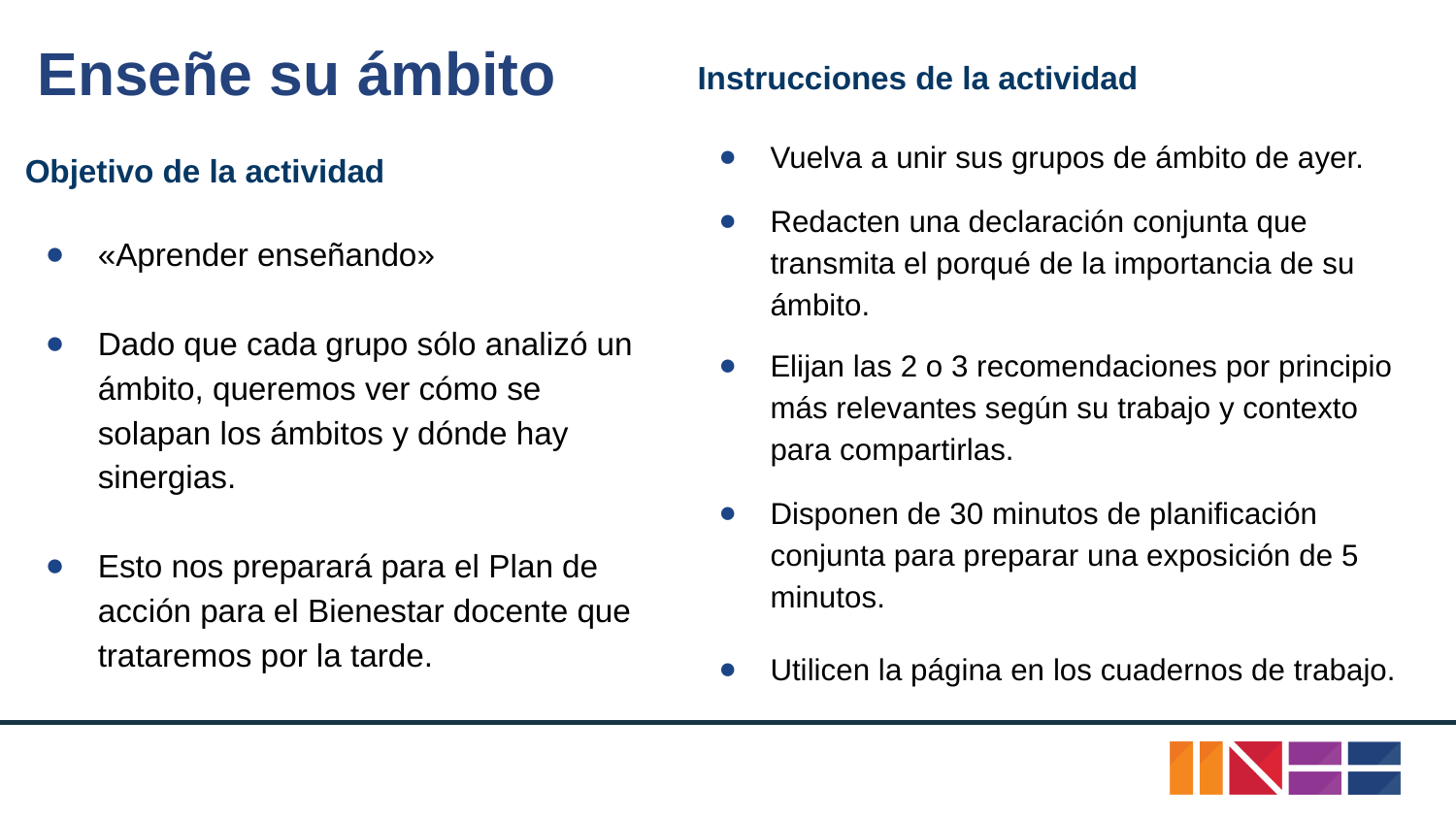

# Enseñe su ámbito
Instrucciones de la actividad

Vuelva a unir sus grupos de ámbito de ayer.

Redacten una declaración conjunta que transmita el porqué de la importancia de su ámbito.

Elijan las 2 o 3 recomendaciones por principio más relevantes según su trabajo y contexto para compartirlas.

Disponen de 30 minutos de planificación conjunta para preparar una exposición de 5 minutos.

Utilicen la página en los cuadernos de trabajo.
Objetivo de la actividad

«Aprender enseñando»

Dado que cada grupo sólo analizó un ámbito, queremos ver cómo se solapan los ámbitos y dónde hay sinergias.

Esto nos preparará para el Plan de acción para el Bienestar docente que trataremos por la tarde.